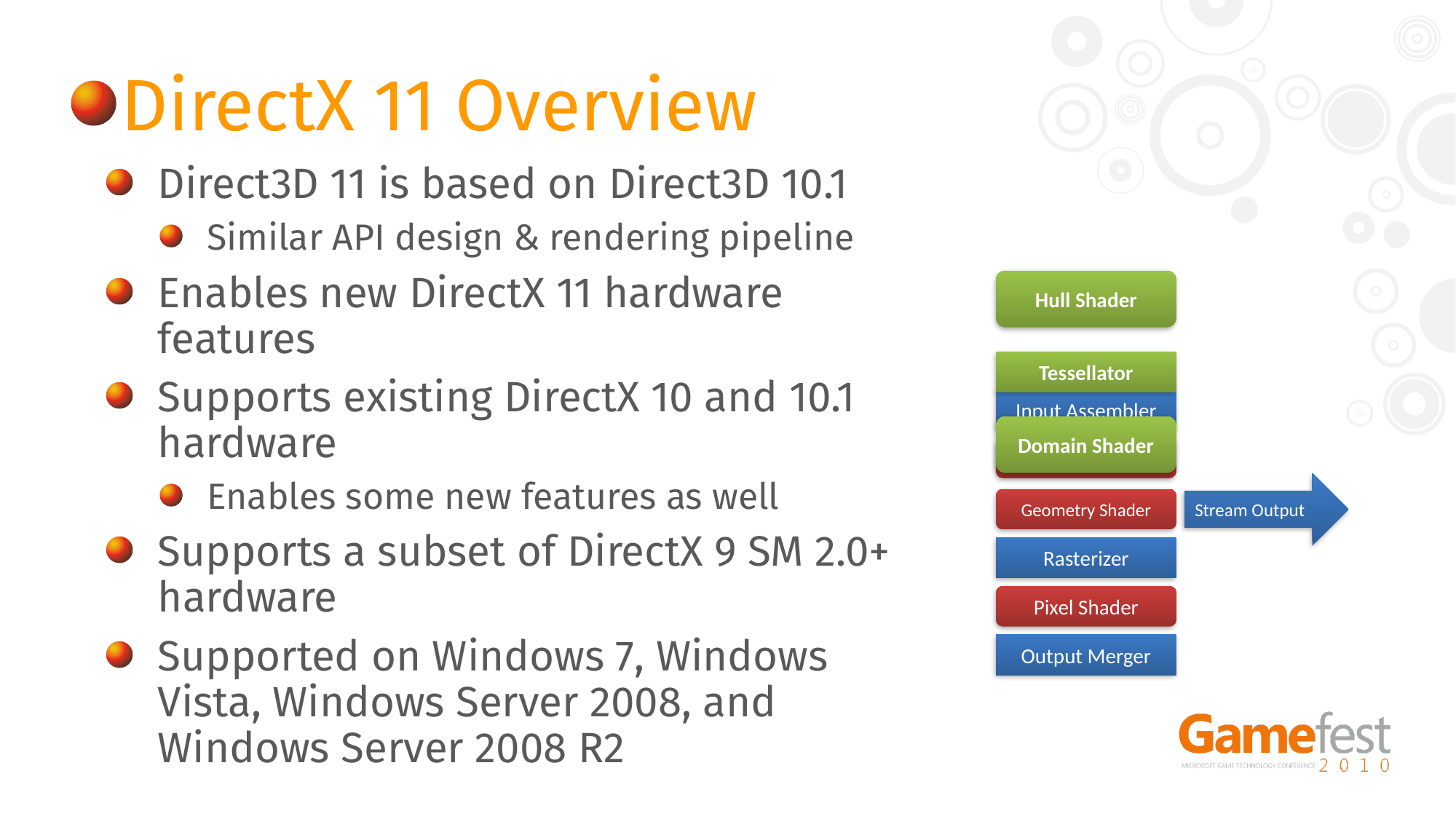

DirectX 11 Overview
Direct3D 11 is based on Direct3D 10.1
Similar API design & rendering pipeline
Enables new DirectX 11 hardware features
Supports existing DirectX 10 and 10.1 hardware
Enables some new features as well
Supports a subset of DirectX 9 SM 2.0+ hardware
Supported on Windows 7, Windows Vista, Windows Server 2008, and Windows Server 2008 R2
Hull Shader
Tessellator
Input Assembler
Domain Shader
Vertex Shader
Stream Output
Geometry Shader
Rasterizer
Pixel Shader
Output Merger